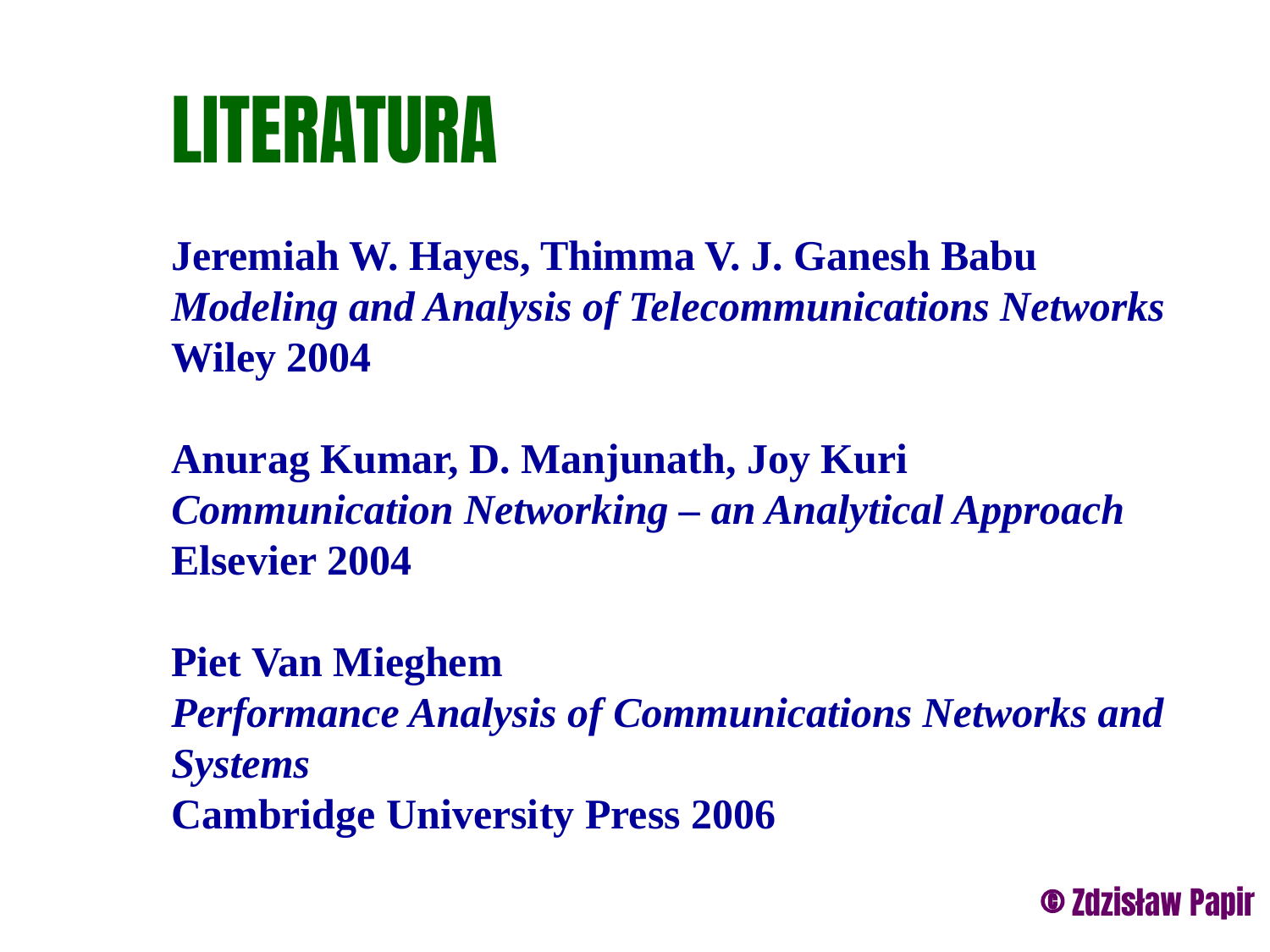

# LITERATURA
Jeremiah W. Hayes, Thimma V. J. Ganesh Babu
Modeling and Analysis of Telecommunications Networks
Wiley 2004

Anurag Kumar, D. Manjunath, Joy Kuri
Communication Networking – an Analytical Approach
Elsevier 2004

Piet Van Mieghem
Performance Analysis of Communications Networks and Systems
Cambridge University Press 2006

© Zdzisław Papir